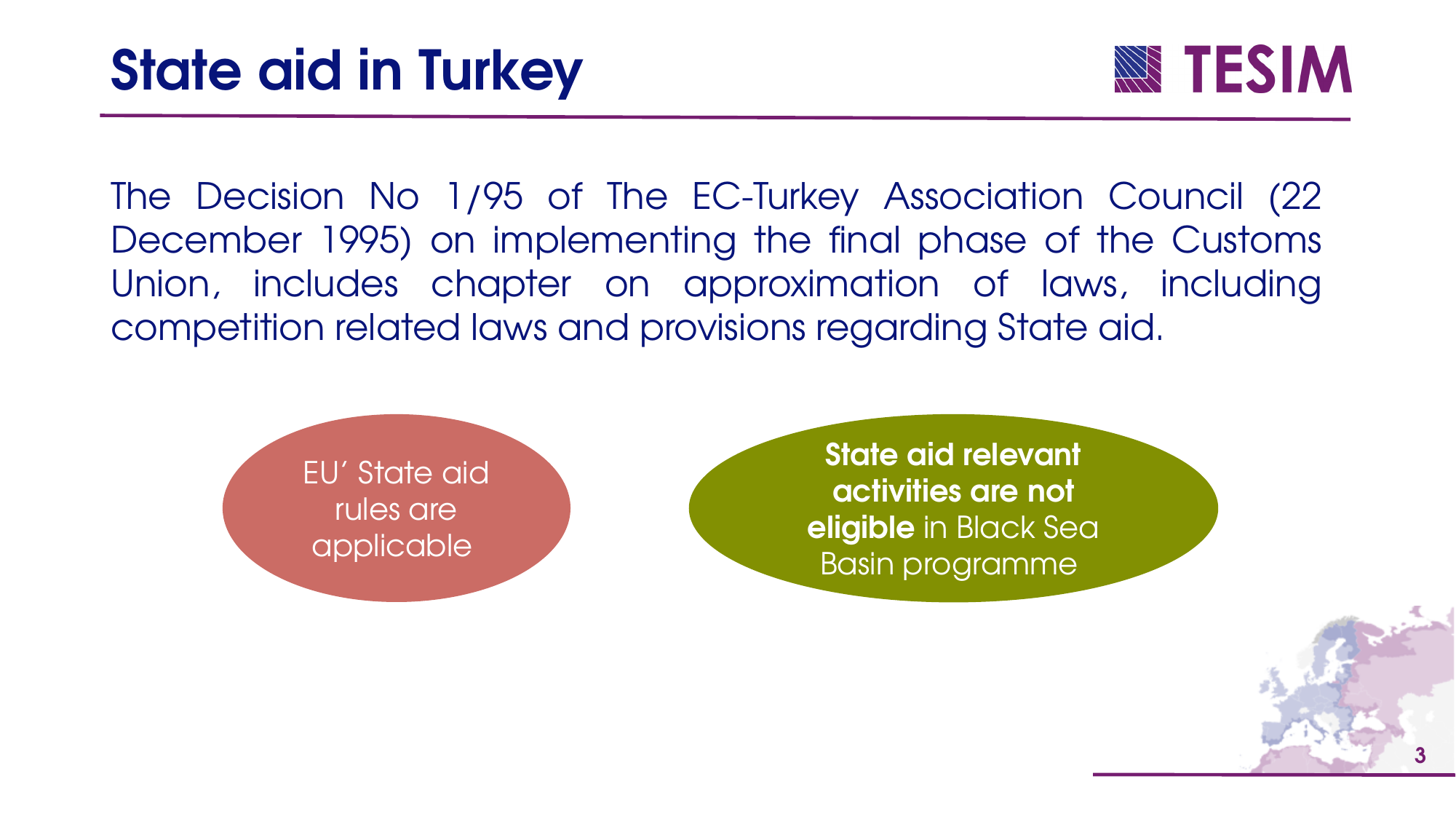

State aid in Turkey
The Decision No 1/95 of The EC-Turkey Association Council (22 December 1995) on implementing the final phase of the Customs Union, includes chapter on approximation of laws, including competition related laws and provisions regarding State aid.
EU’ State aid rules are applicable
State aid relevant activities are not eligible in Black Sea Basin programme